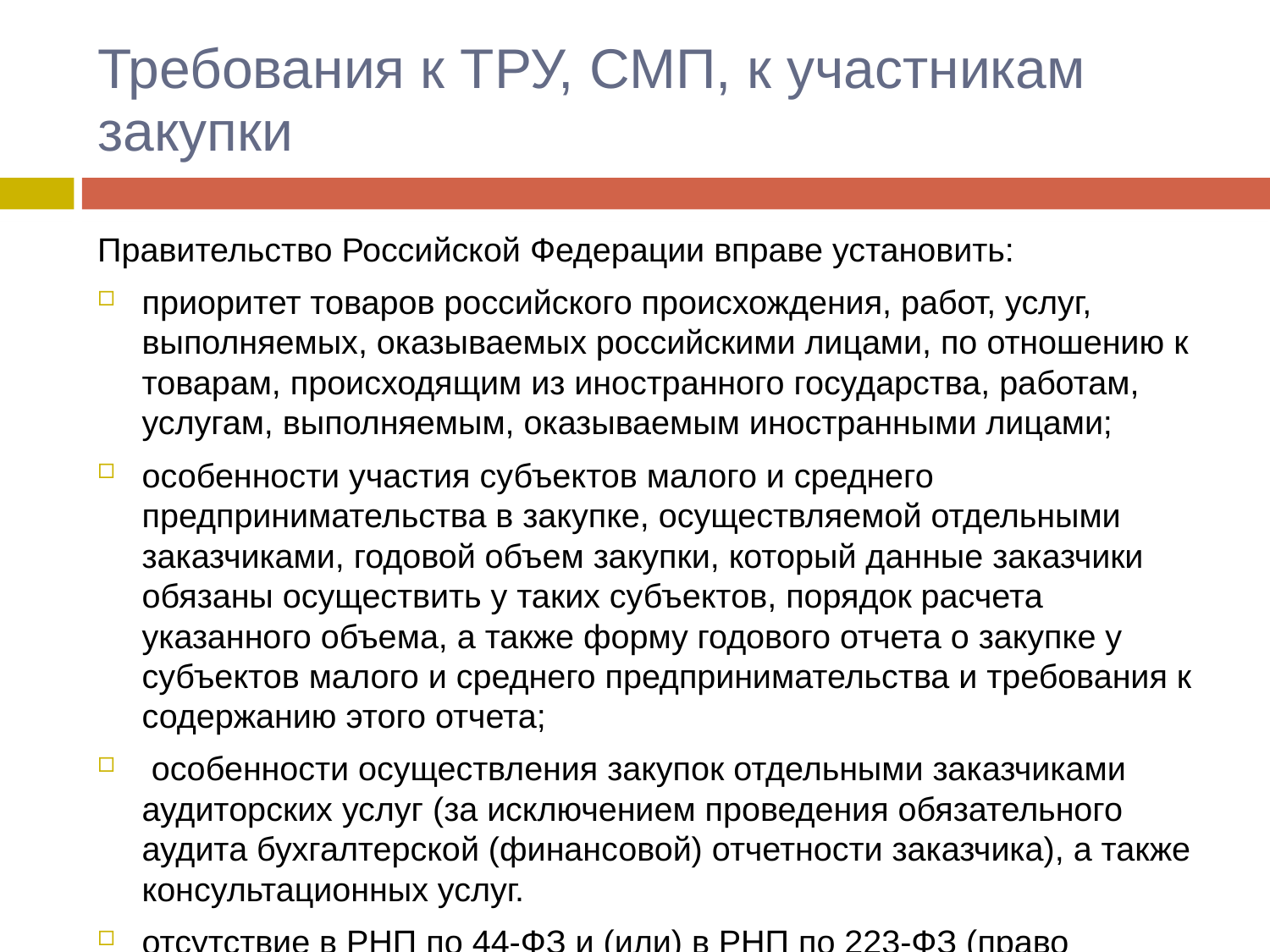

# Требования к ТРУ, СМП, к участникам закупки
Правительство Российской Федерации вправе установить:
приоритет товаров российского происхождения, работ, услуг, выполняемых, оказываемых российскими лицами, по отношению к товарам, происходящим из иностранного государства, работам, услугам, выполняемым, оказываемым иностранными лицами;
особенности участия субъектов малого и среднего предпринимательства в закупке, осуществляемой отдельными заказчиками, годовой объем закупки, который данные заказчики обязаны осуществить у таких субъектов, порядок расчета указанного объема, а также форму годового отчета о закупке у субъектов малого и среднего предпринимательства и требования к содержанию этого отчета;
 особенности осуществления закупок отдельными заказчиками аудиторских услуг (за исключением проведения обязательного аудита бухгалтерской (финансовой) отчетности заказчика), а также консультационных услуг.
отсутствие в РНП по 44-ФЗ и (или) в РНП по 223-ФЗ (право Заказчика).